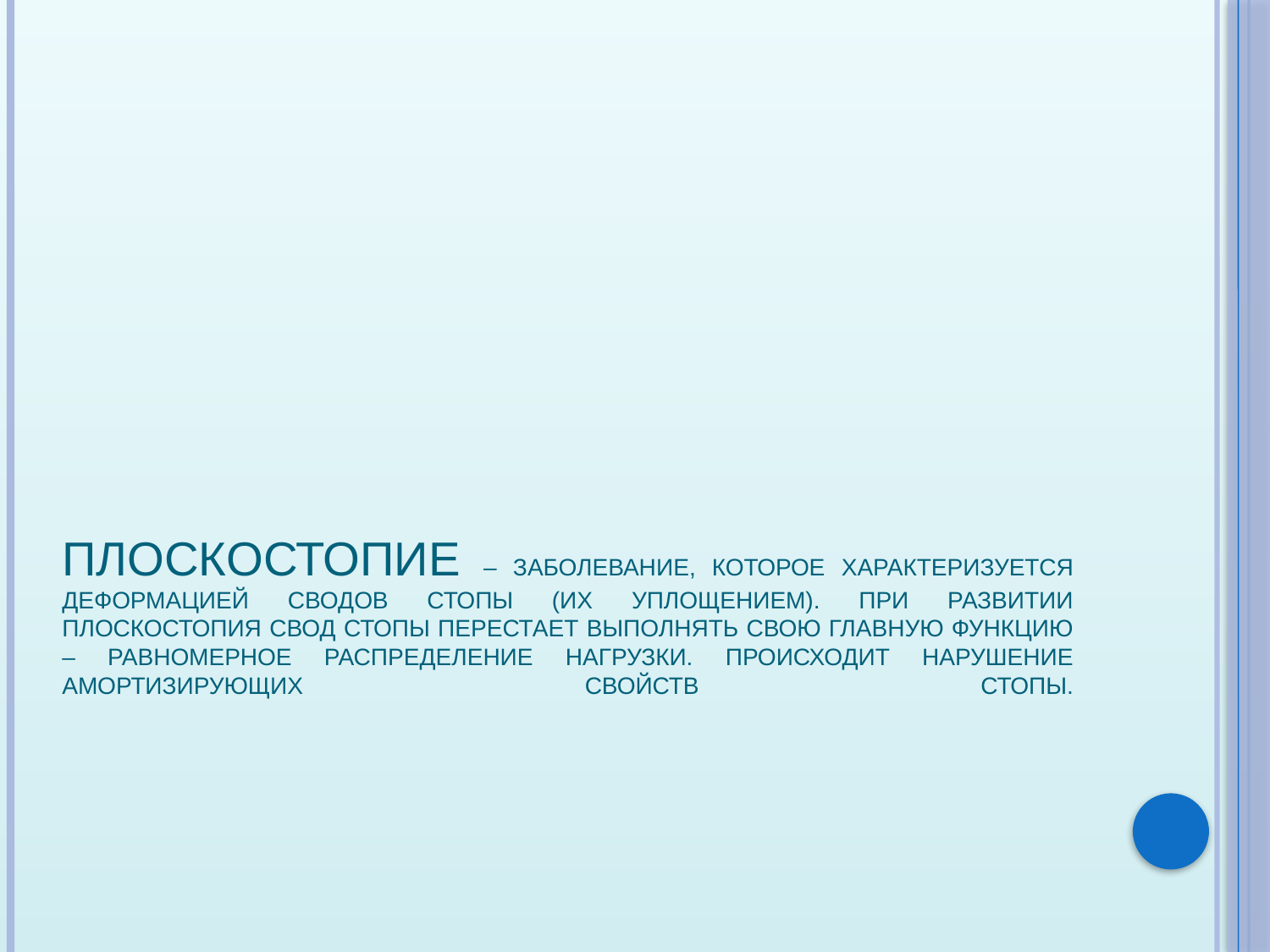

Плоскостопие – заболевание, которое характеризуется деформацией сводов стопы (их уплощением). При развитии плоскостопия свод стопы перестает выполнять свою главную функцию – равномерное распределение нагрузки. Происходит нарушение амортизирующих свойств стопы.